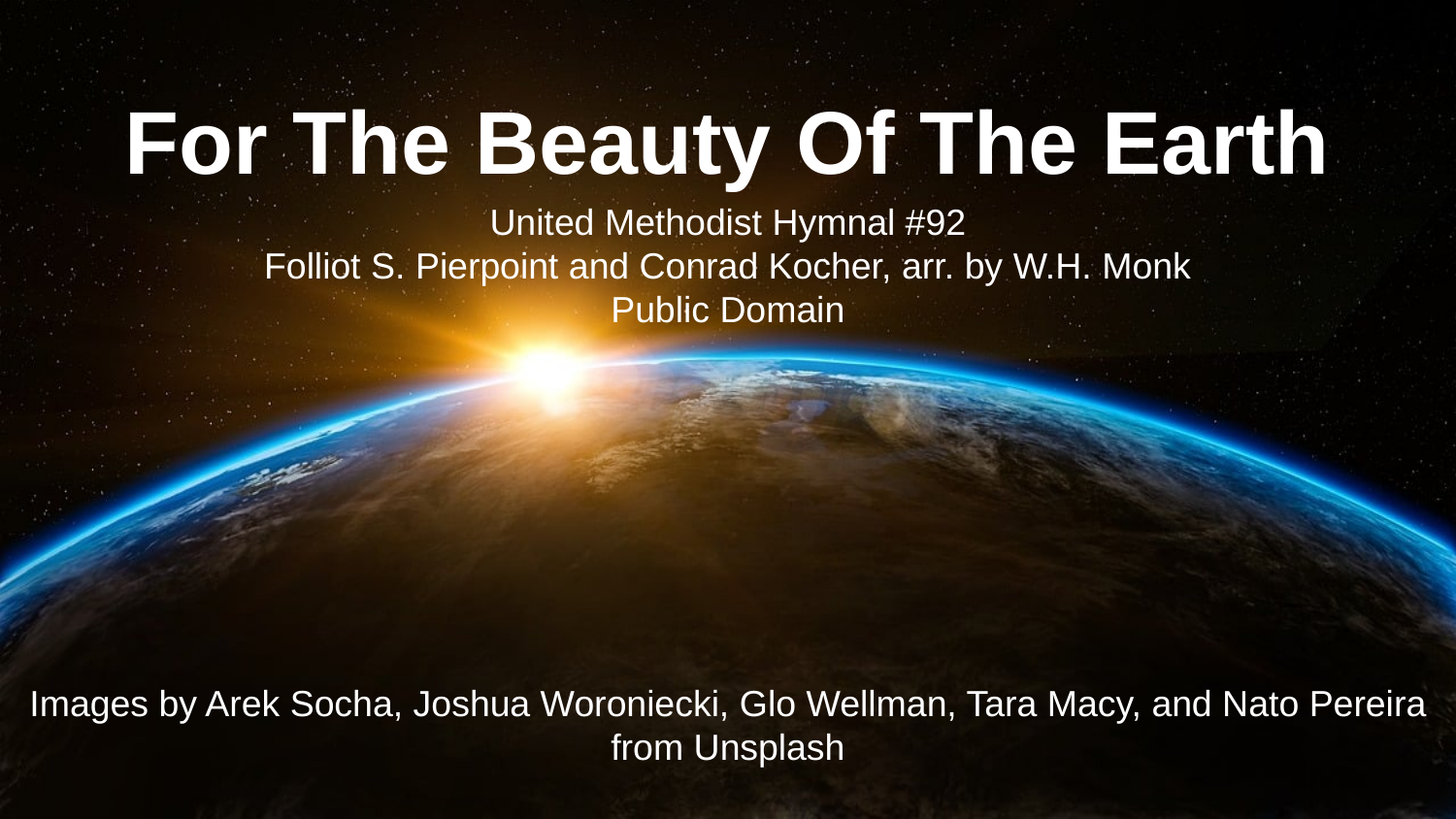

# For The Beauty Of The Earth
United Methodist Hymnal #92
Folliot S. Pierpoint and Conrad Kocher, arr. by W.H. Monk
Public Domain
Images by Arek Socha, Joshua Woroniecki, Glo Wellman, Tara Macy, and Nato Pereira
from Unsplash